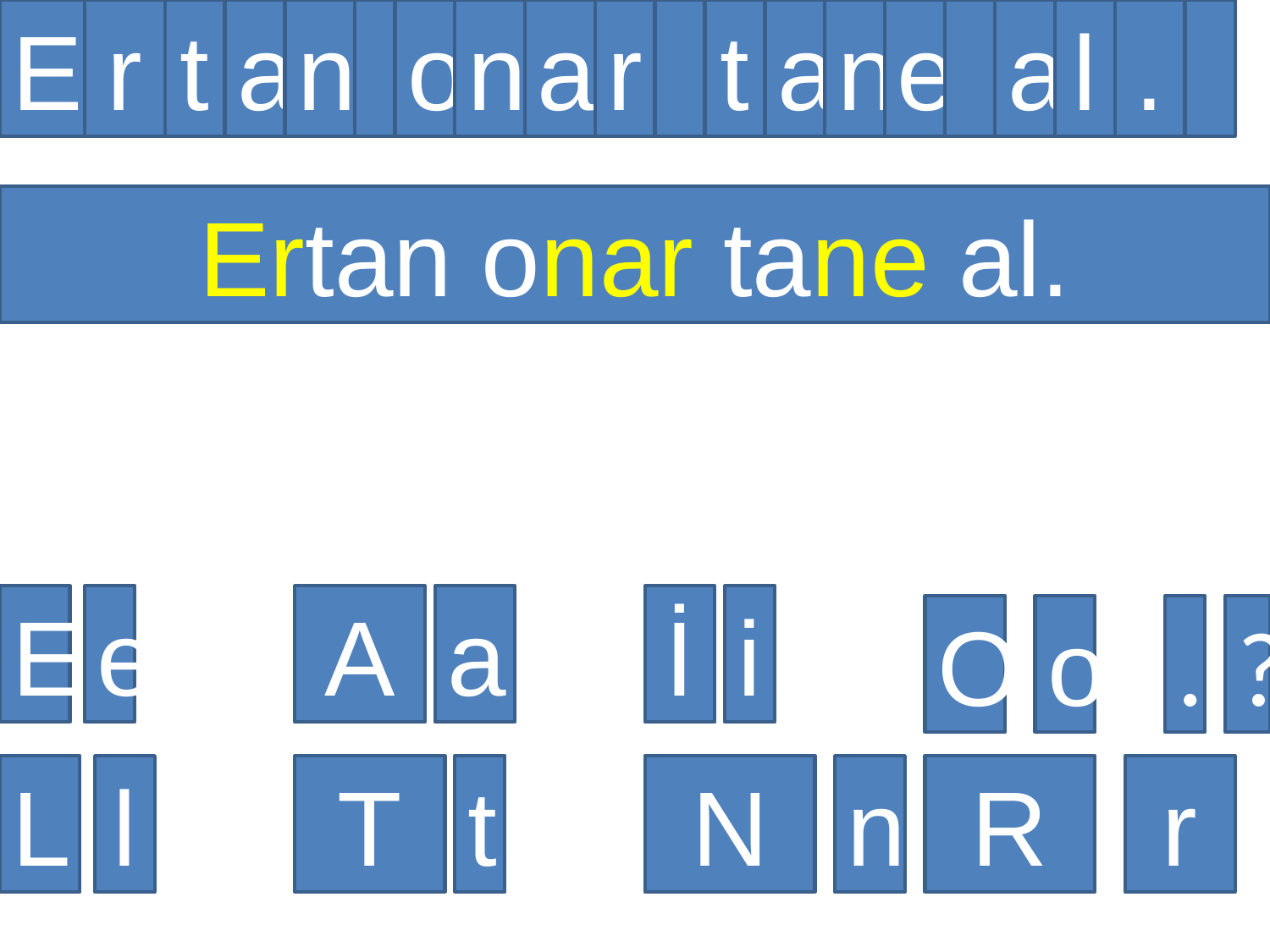

E
r
t
a
n

o
n
a
r

t
a
n
e

a
l
.

Ertan onar tane al.
E
e
A
a
İ
i
O
o
.
?
L
l
T
t
N
n
R
r